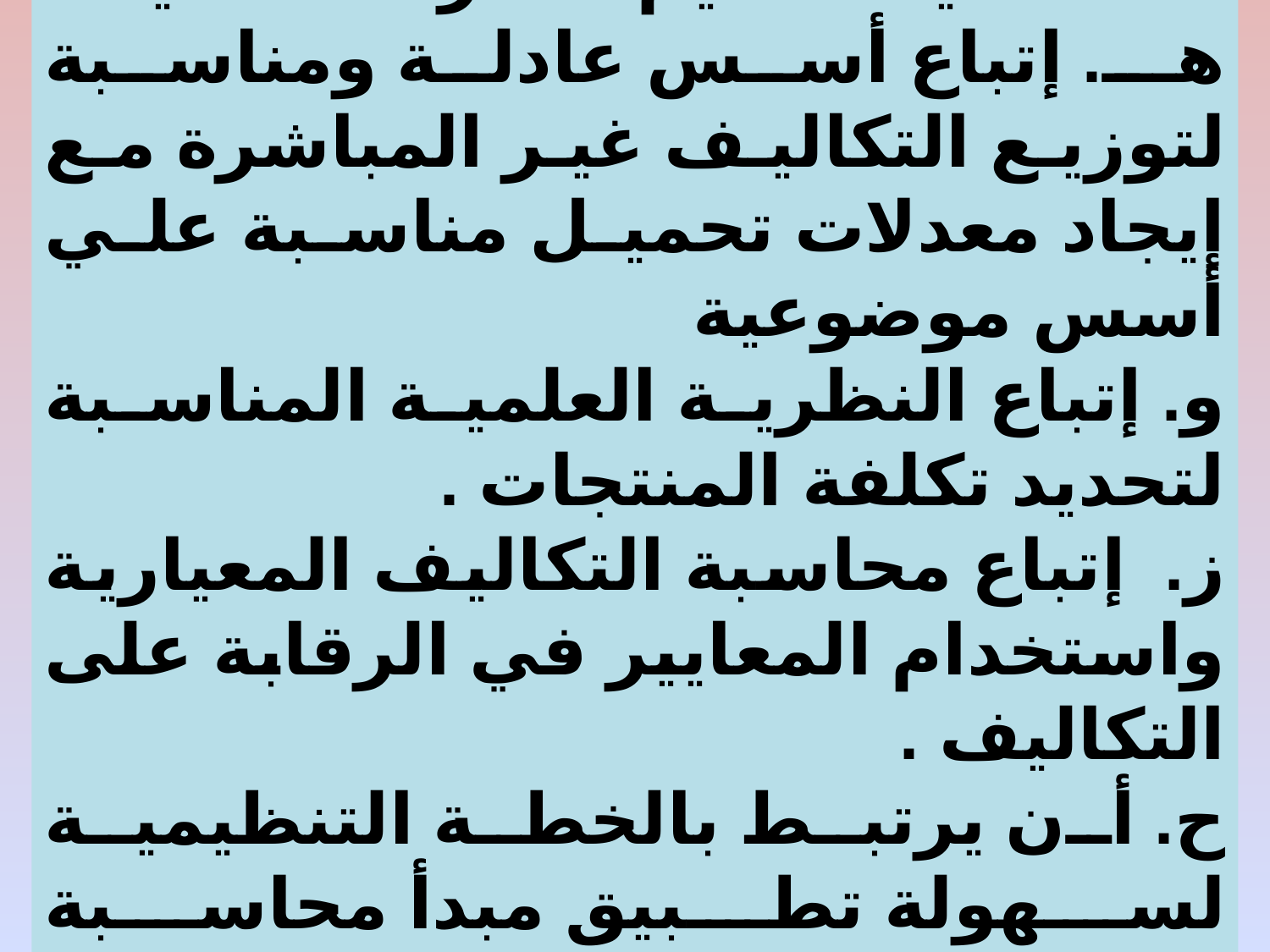

د.  التحديد السليم للفترة التكلفية .
هـ. إتباع أسس عادلة ومناسبة لتوزيع التكاليف غير المباشرة مع إيجاد معدلات تحميل مناسبة علي أسس موضوعية
و. إتباع النظرية العلمية المناسبة لتحديد تكلفة المنتجات .
ز.  إتباع محاسبة التكاليف المعيارية واستخدام المعايير في الرقابة على التكاليف .
ح. أن يرتبط بالخطة التنظيمية لسهولة تطبيق مبدأ محاسبة المسئولية